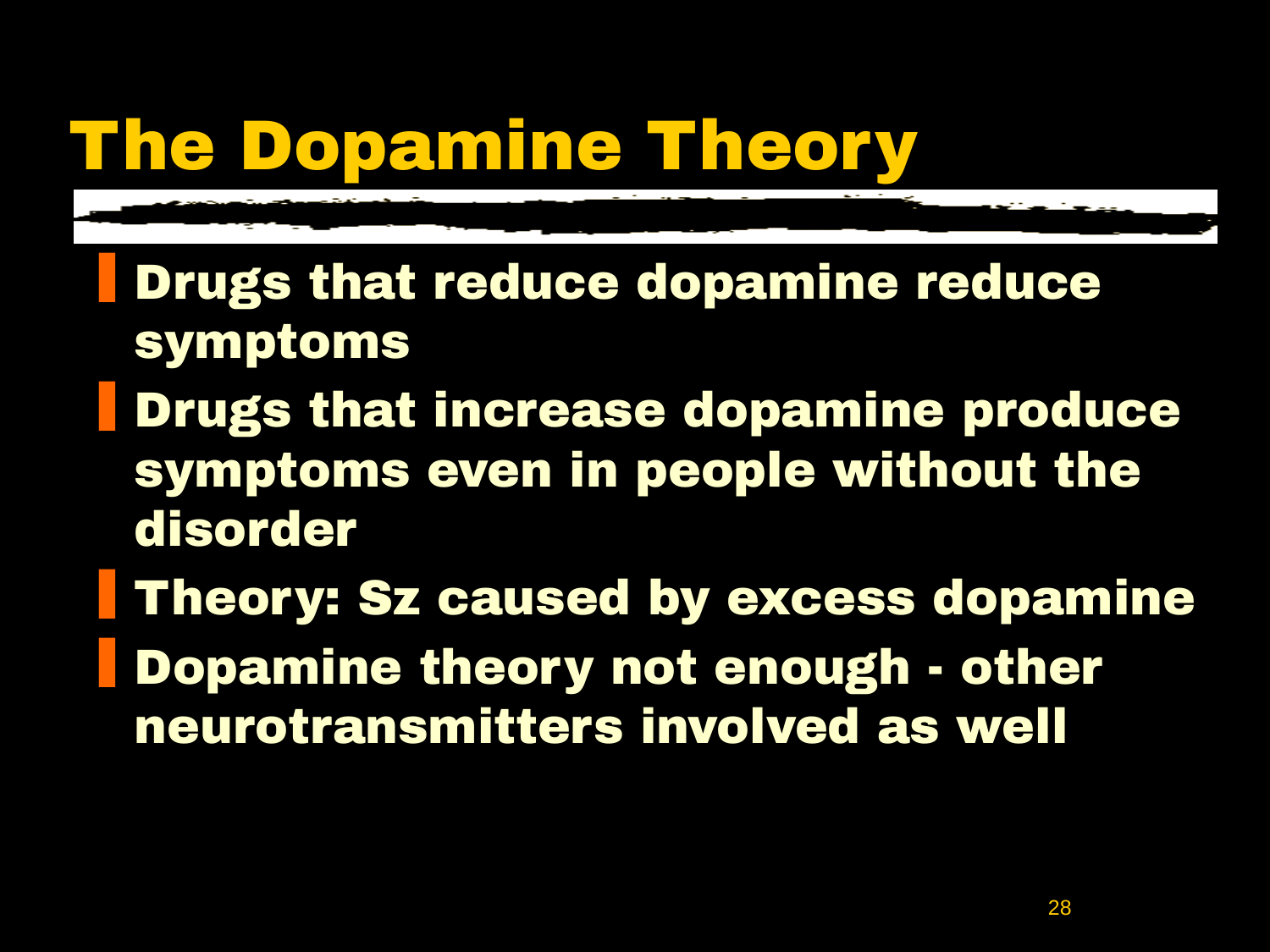

# The Dopamine Theory
Drugs that reduce dopamine reduce symptoms
Drugs that increase dopamine produce symptoms even in people without the disorder
Theory: Sz caused by excess dopamine
Dopamine theory not enough - other neurotransmitters involved as well